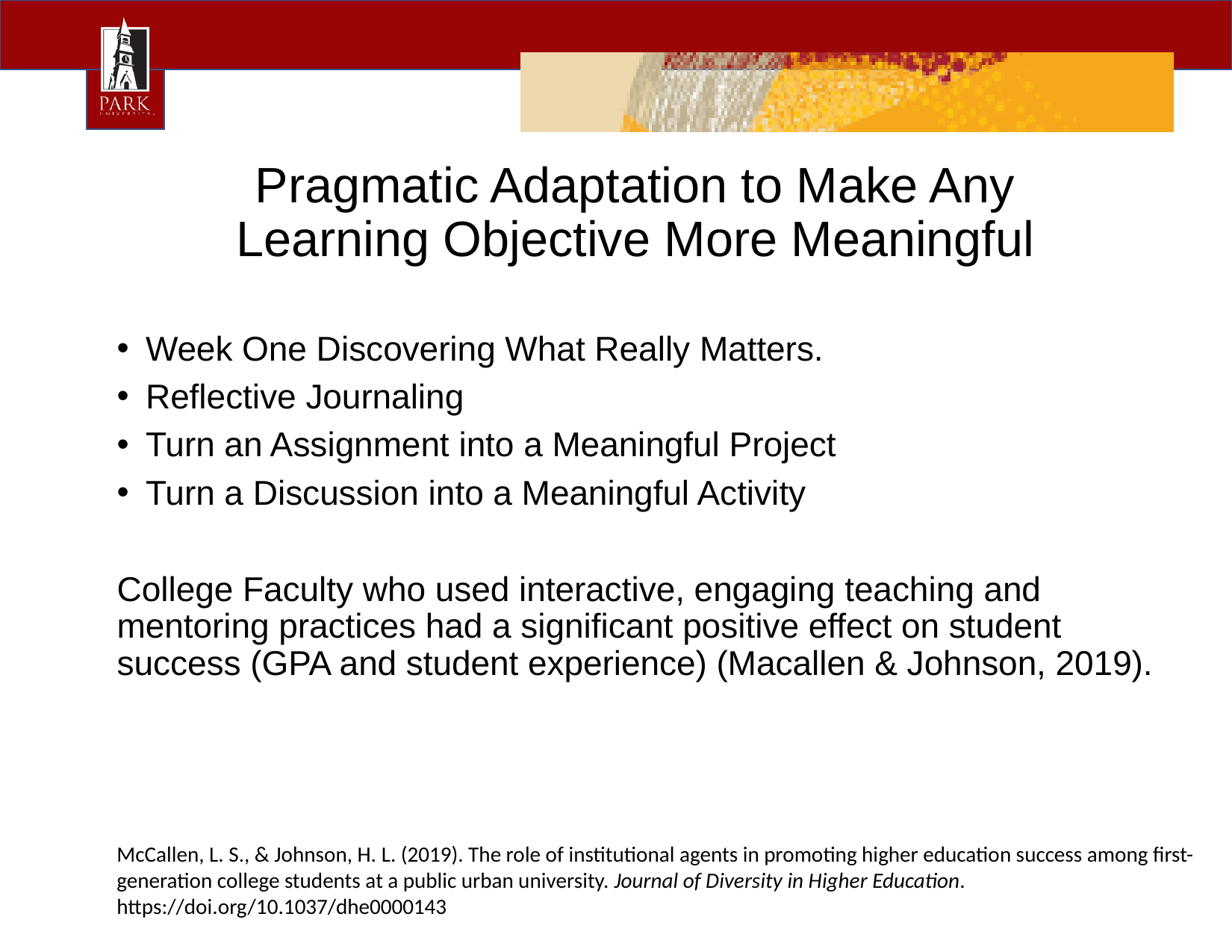

# Pragmatic Adaptation to Make Any Learning Objective More Meaningful
Week One Discovering What Really Matters.
Reflective Journaling
Turn an Assignment into a Meaningful Project
Turn a Discussion into a Meaningful Activity

College Faculty who used interactive, engaging teaching and mentoring practices had a significant positive effect on student success (GPA and student experience) (Macallen & Johnson, 2019).

McCallen, L. S., & Johnson, H. L. (2019). The role of institutional agents in promoting higher education success among first-generation college students at a public urban university. Journal of Diversity in Higher Education. https://doi.org/10.1037/dhe0000143